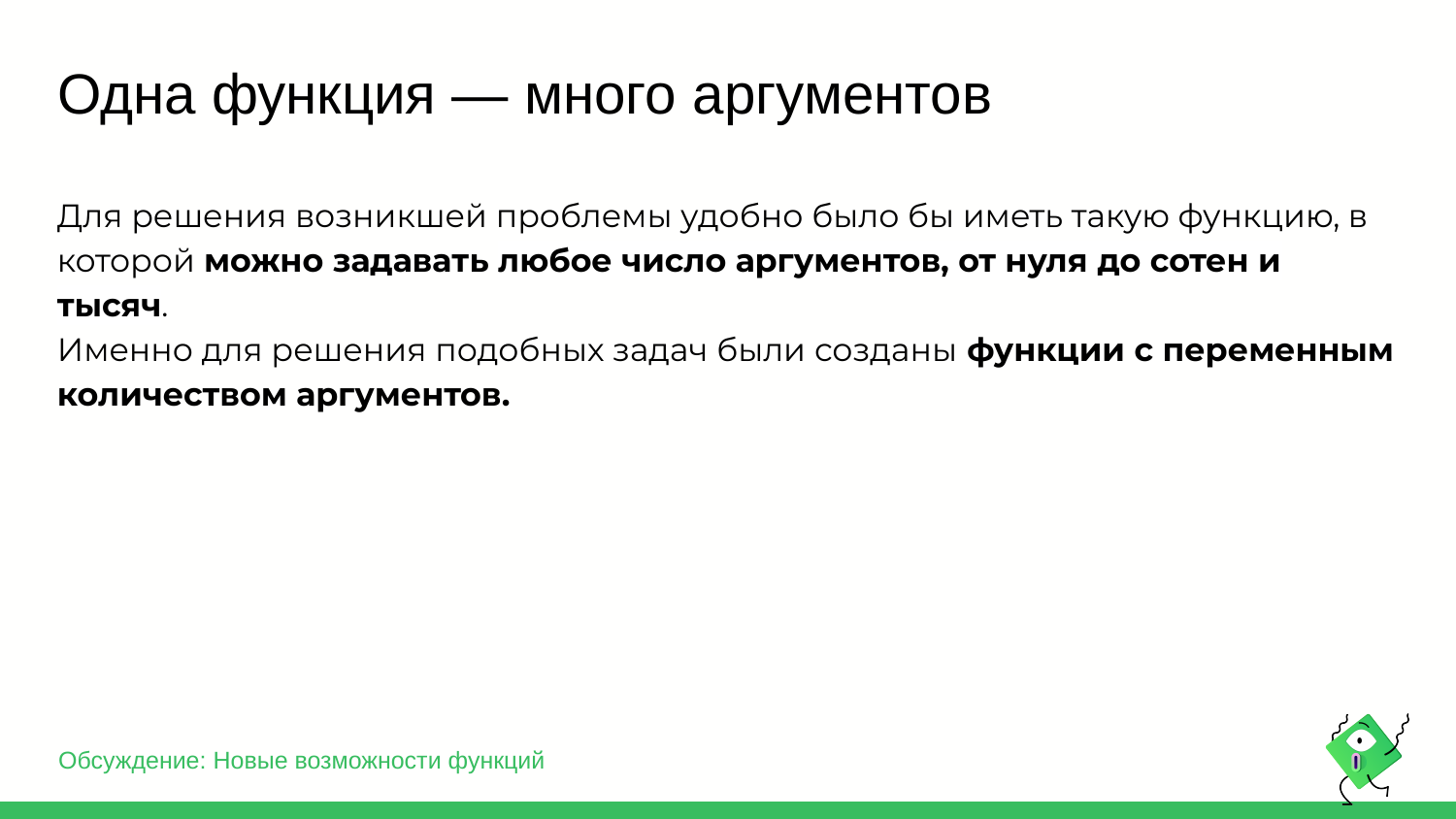

# Одна функция — много аргументов
Для решения возникшей проблемы удобно было бы иметь такую функцию, в которой можно задавать любое число аргументов, от нуля до сотен и тысяч.
Именно для решения подобных задач были созданы функции с переменным количеством аргументов.
Обсуждение: Новые возможности функций